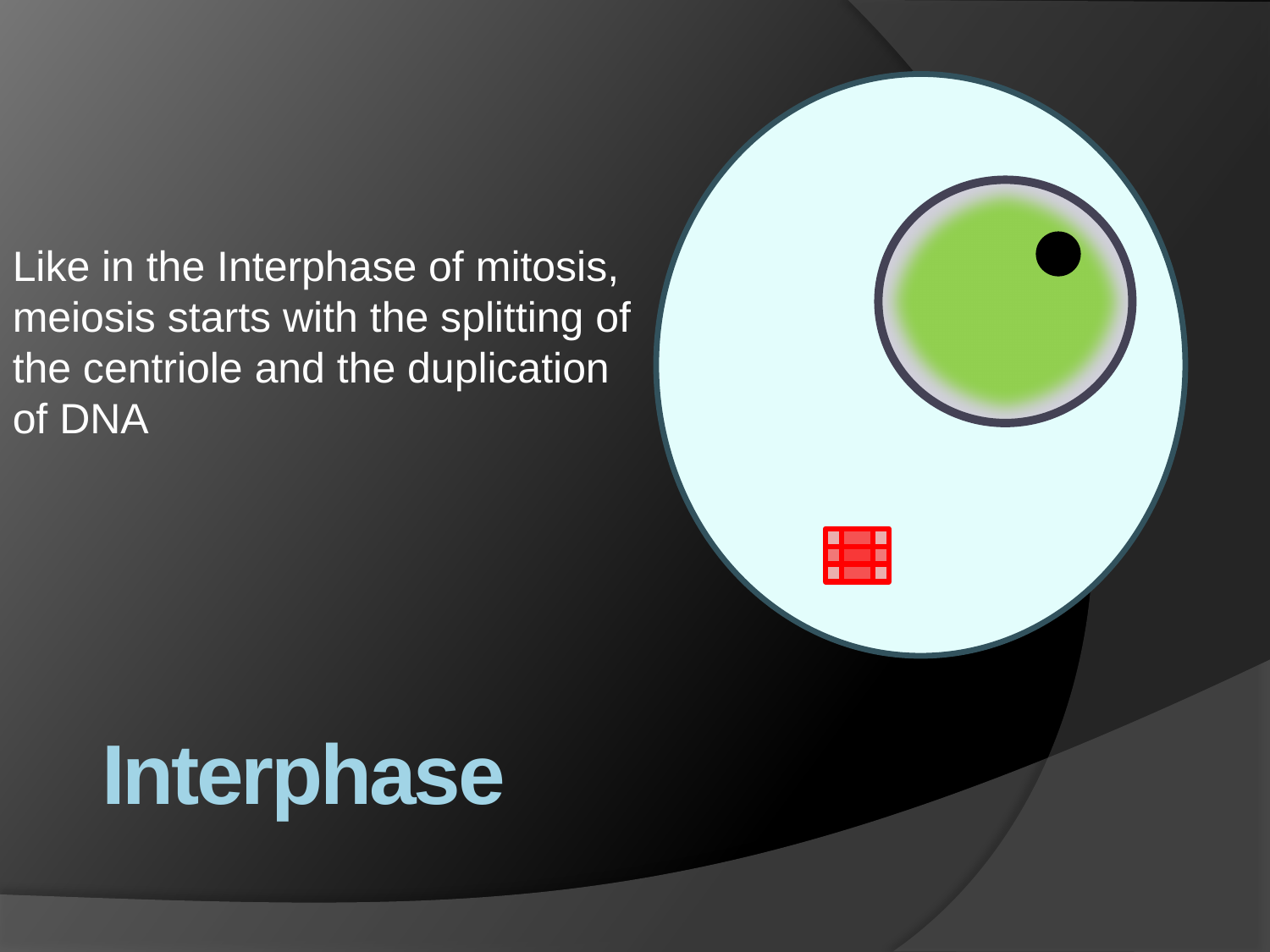

Like in the Interphase of mitosis, meiosis starts with the splitting of the centriole and the duplication of DNA

# Interphase